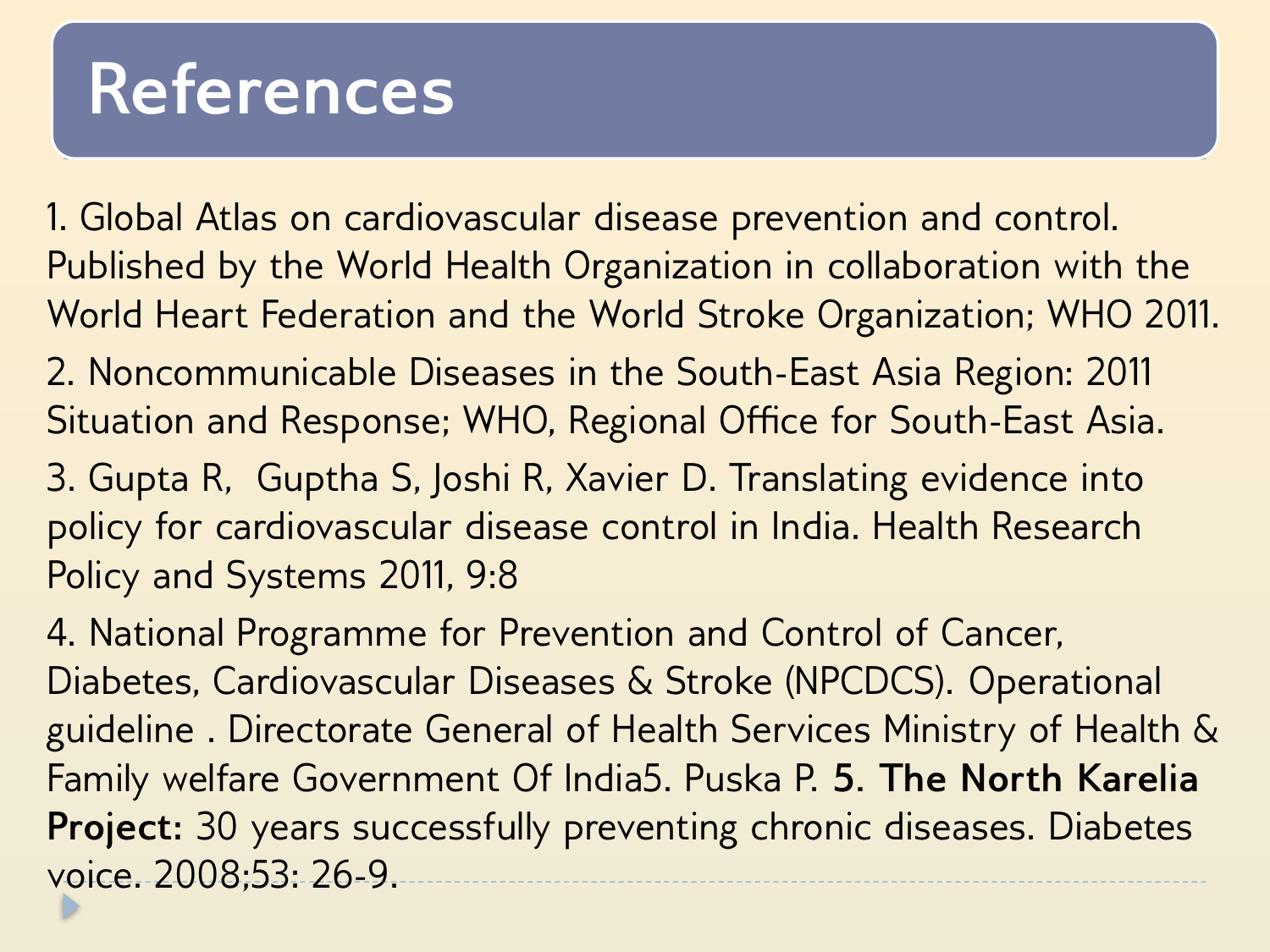

References
1. Global Atlas on cardiovascular disease prevention and control. Published by the World Health Organization in collaboration with the World Heart Federation and the World Stroke Organization; WHO 2011.
2. Noncommunicable Diseases in the South-East Asia Region: 2011 Situation and Response; WHO, Regional Office for South-East Asia.
3. Gupta R,  Guptha S, Joshi R, Xavier D. Translating evidence into policy for cardiovascular disease control in India. Health Research Policy and Systems 2011, 9:8
4. National Programme for Prevention and Control of Cancer, Diabetes, Cardiovascular Diseases & Stroke (NPCDCS). Operational guideline . Directorate General of Health Services Ministry of Health & Family welfare Government Of India5. Puska P. 5. The North Karelia Project: 30 years successfully preventing chronic diseases. Diabetes voice. 2008;53: 26-9.